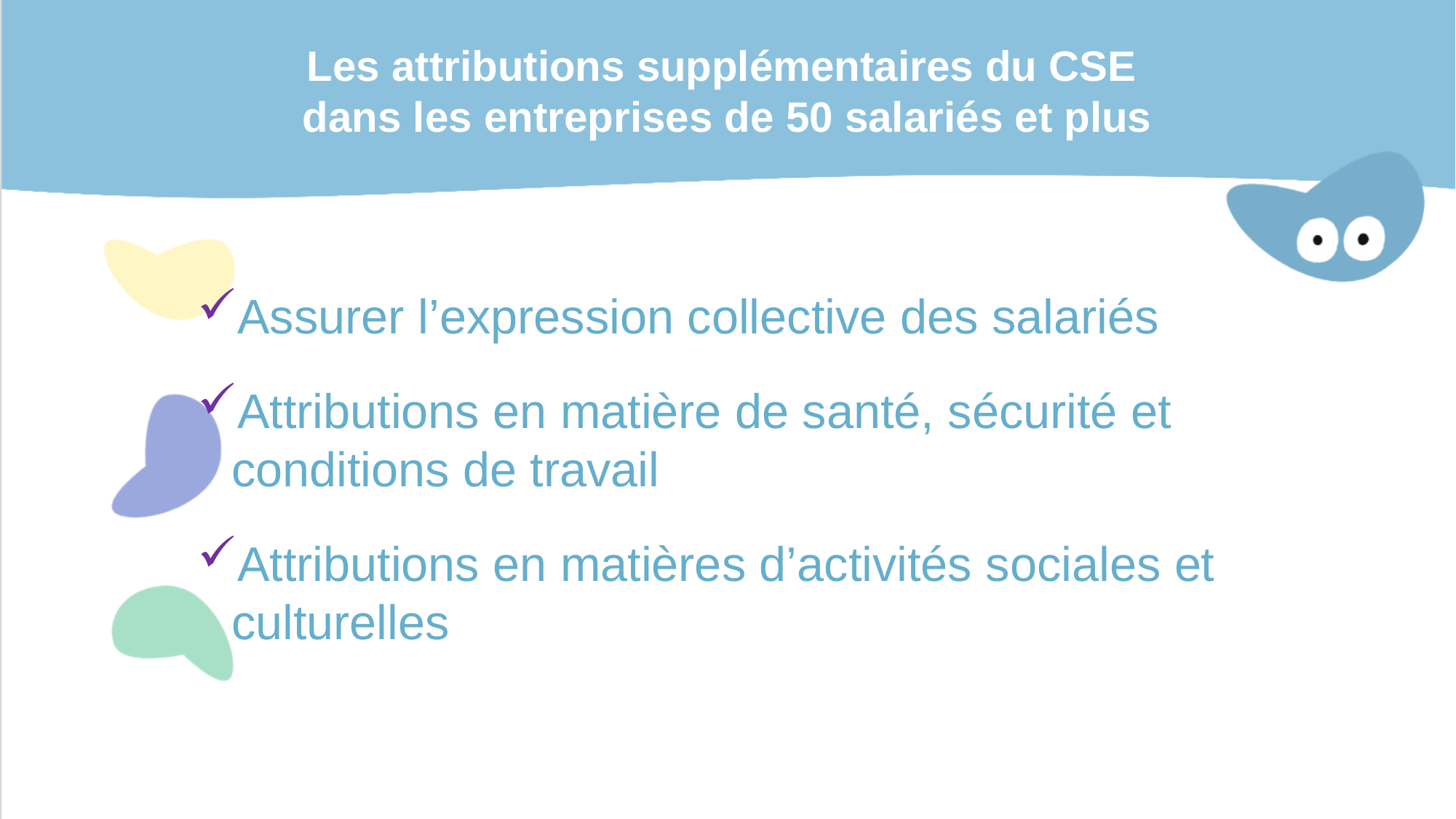

Les attributions supplémentaires du CSE
dans les entreprises de 50 salariés et plus
Assurer l’expression collective des salariés

Attributions en matière de santé, sécurité et conditions de travail

Attributions en matières d’activités sociales et culturelles